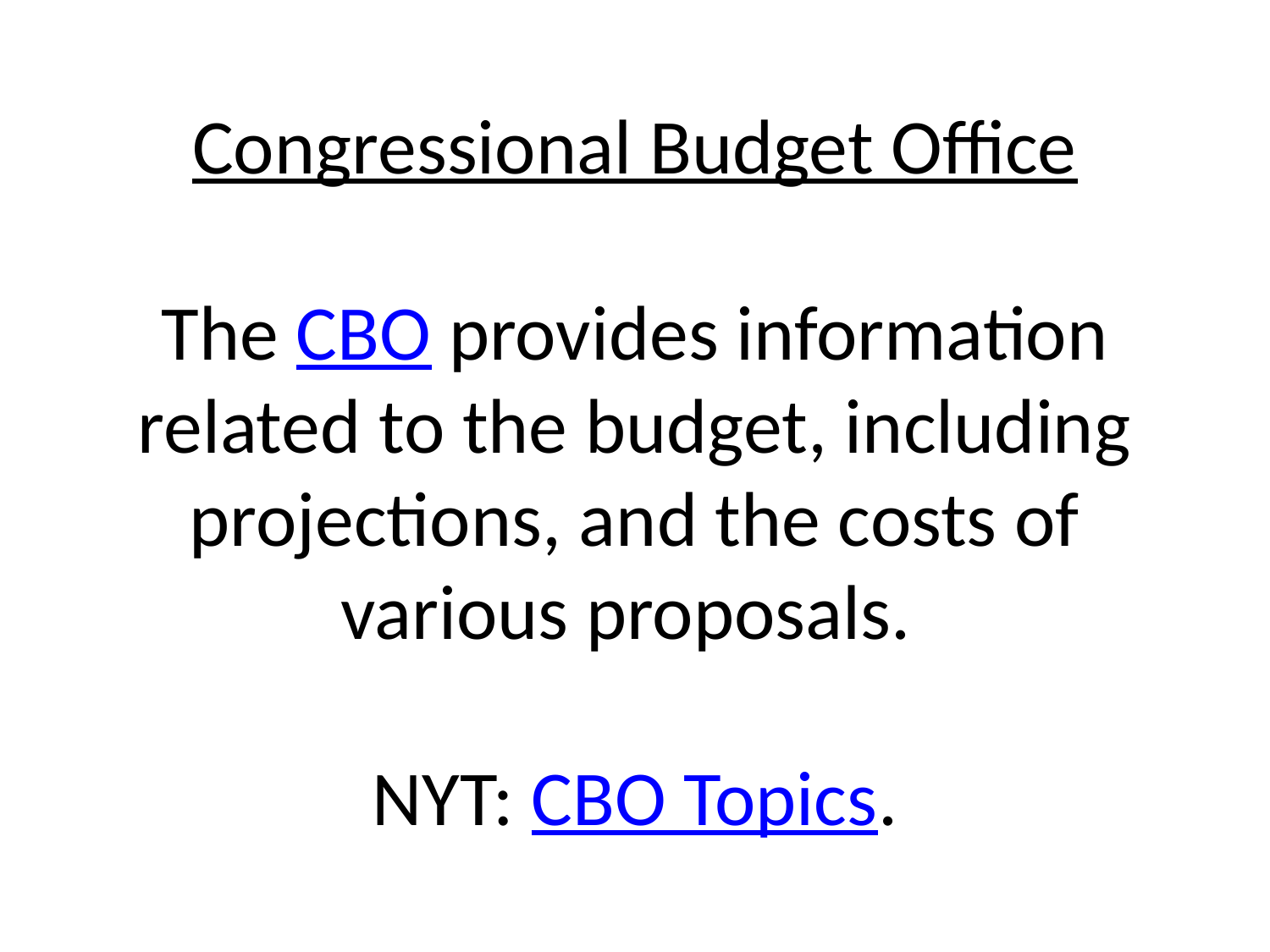

# Congressional Budget Office The CBO provides information related to the budget, including projections, and the costs of various proposals. NYT: CBO Topics.